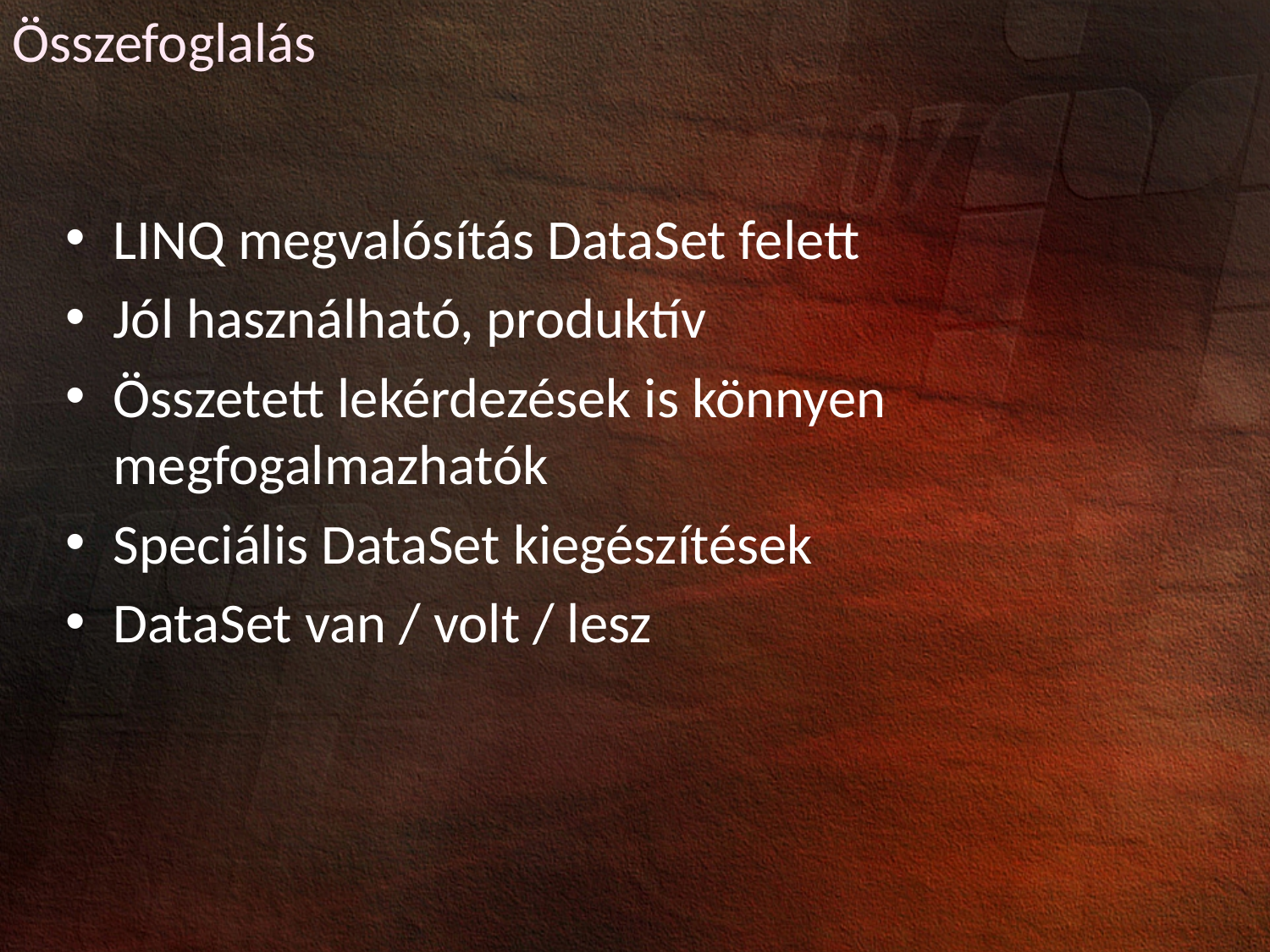

Összefoglalás
LINQ megvalósítás DataSet felett
Jól használható, produktív
Összetett lekérdezések is könnyen megfogalmazhatók
Speciális DataSet kiegészítések
DataSet van / volt / lesz